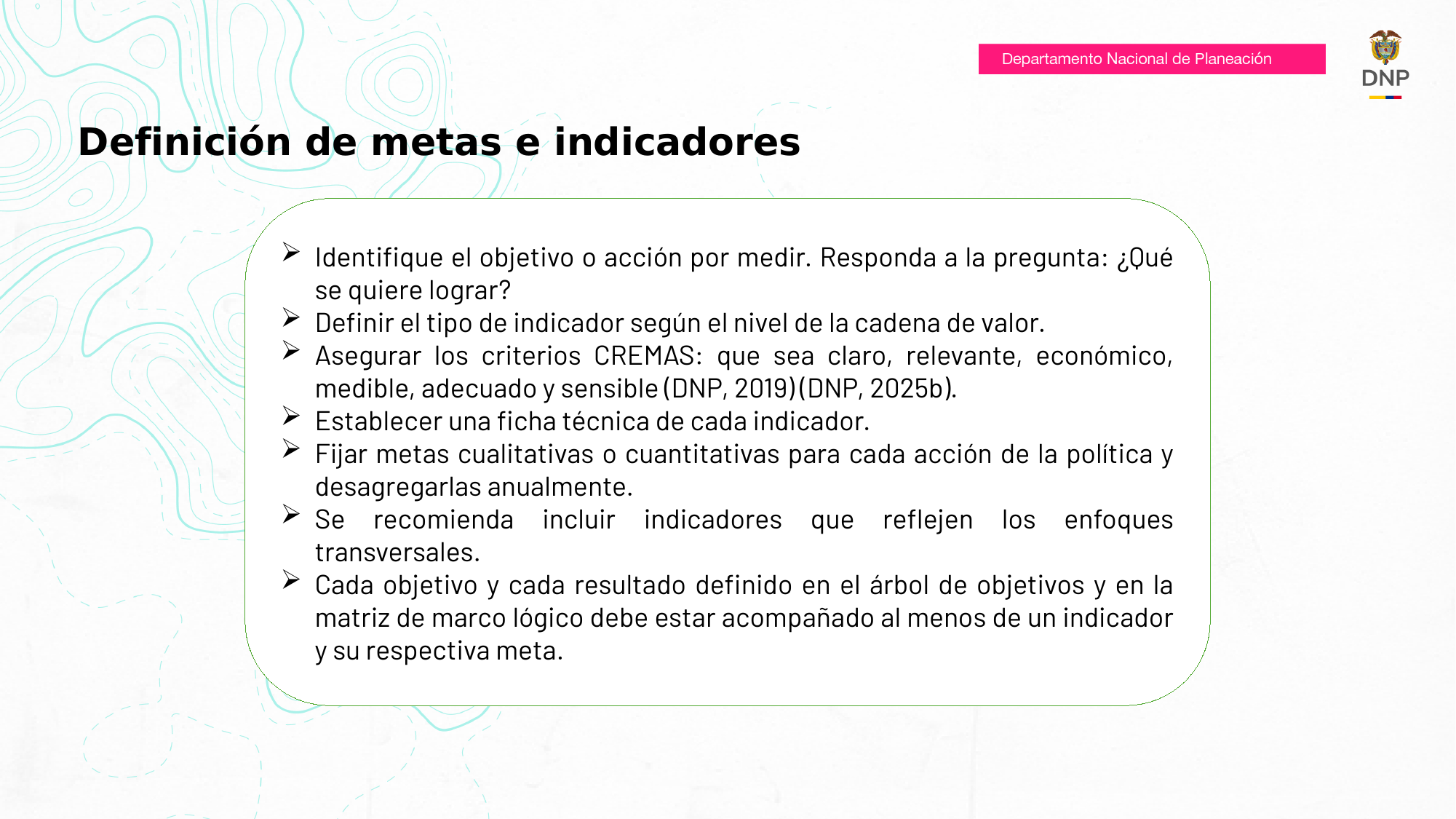

Definición de metas e indicadores
Identifique el objetivo o acción por medir. Responda a la pregunta: ¿Qué se quiere lograr?
Definir el tipo de indicador según el nivel de la cadena de valor.
Asegurar los criterios CREMAS: que sea claro, relevante, económico, medible, adecuado y sensible (DNP, 2019) (DNP, 2025b).
Establecer una ficha técnica de cada indicador.
Fijar metas cualitativas o cuantitativas para cada acción de la política y desagregarlas anualmente.
Se recomienda incluir indicadores que reflejen los enfoques transversales.
Cada objetivo y cada resultado definido en el árbol de objetivos y en la matriz de marco lógico debe estar acompañado al menos de un indicador y su respectiva meta.